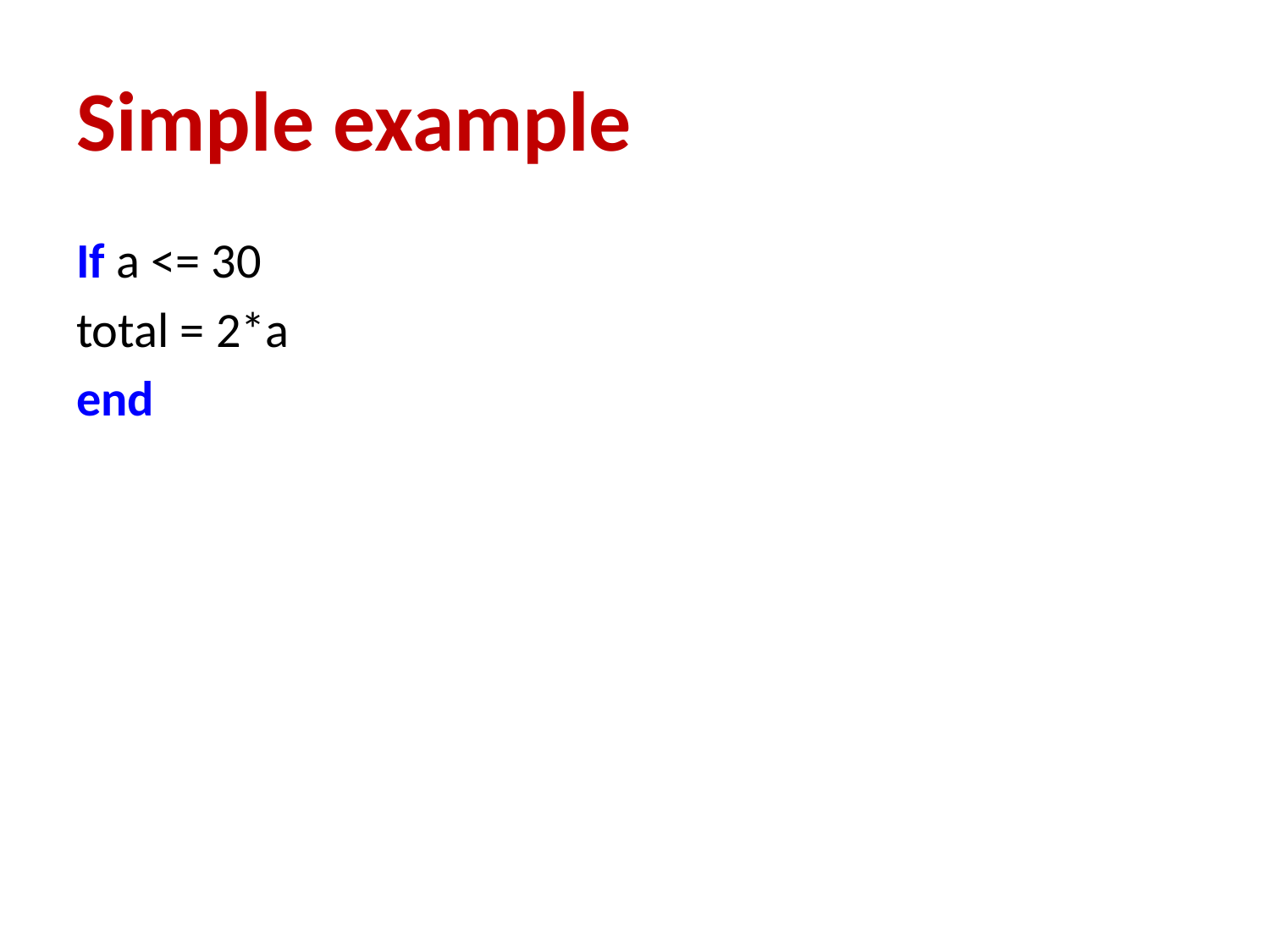

# Simple example
If a <= 30
	total = 2*a
end